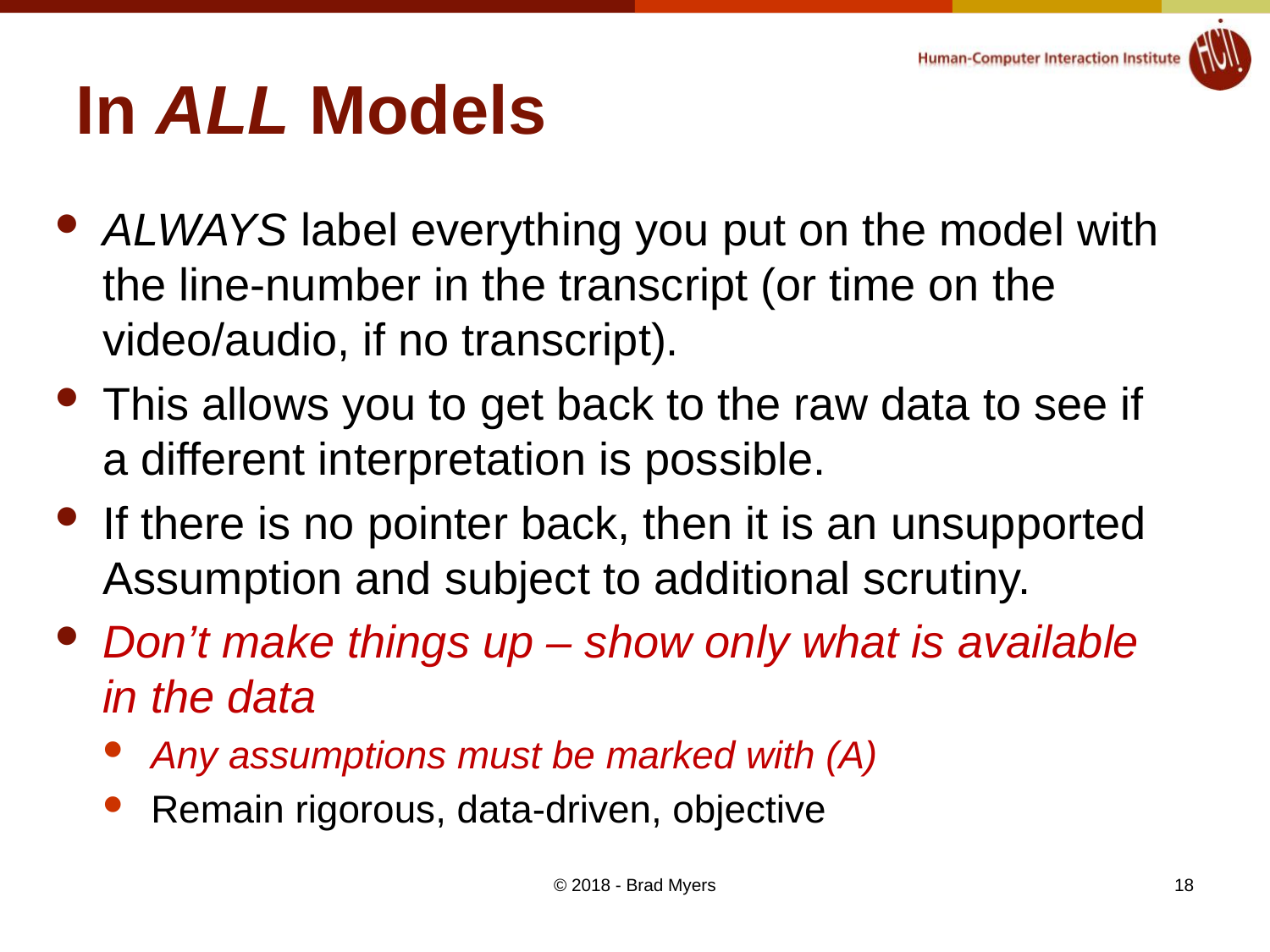

# In ALL Models
ALWAYS label everything you put on the model with the line-number in the transcript (or time on the video/audio, if no transcript).
This allows you to get back to the raw data to see if a different interpretation is possible.
If there is no pointer back, then it is an unsupported Assumption and subject to additional scrutiny.
Don’t make things up – show only what is available in the data
Any assumptions must be marked with (A)
Remain rigorous, data-driven, objective
© 2018 - Brad Myers
18